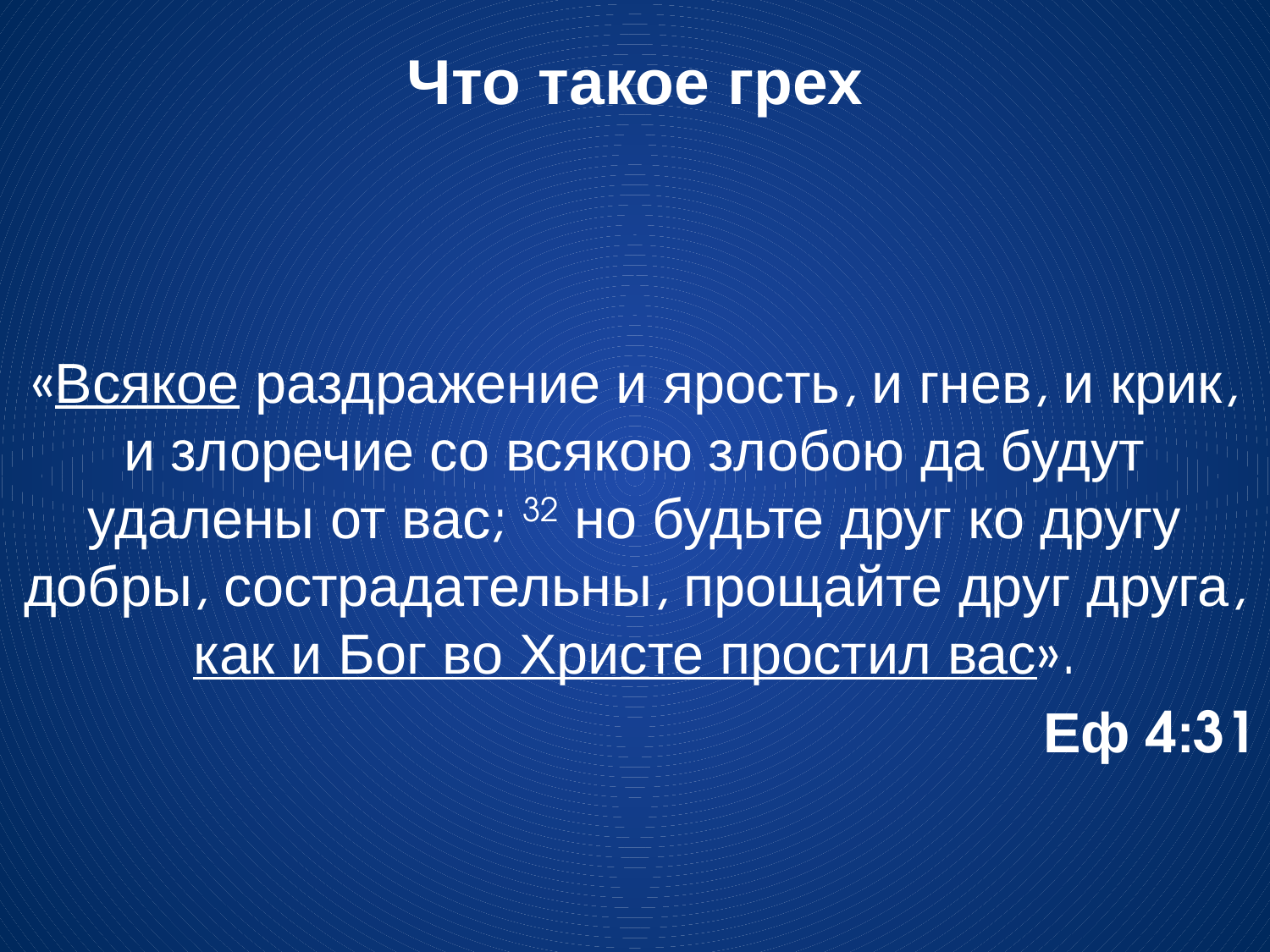

# Что такое грех
«Всякое раздражение и ярость, и гнев, и крик, и злоречие со всякою злобою да будут удалены от вас; 32 но будьте друг ко другу добры, сострадательны, прощайте друг друга, как и Бог во Христе простил вас».
Еф 4:31